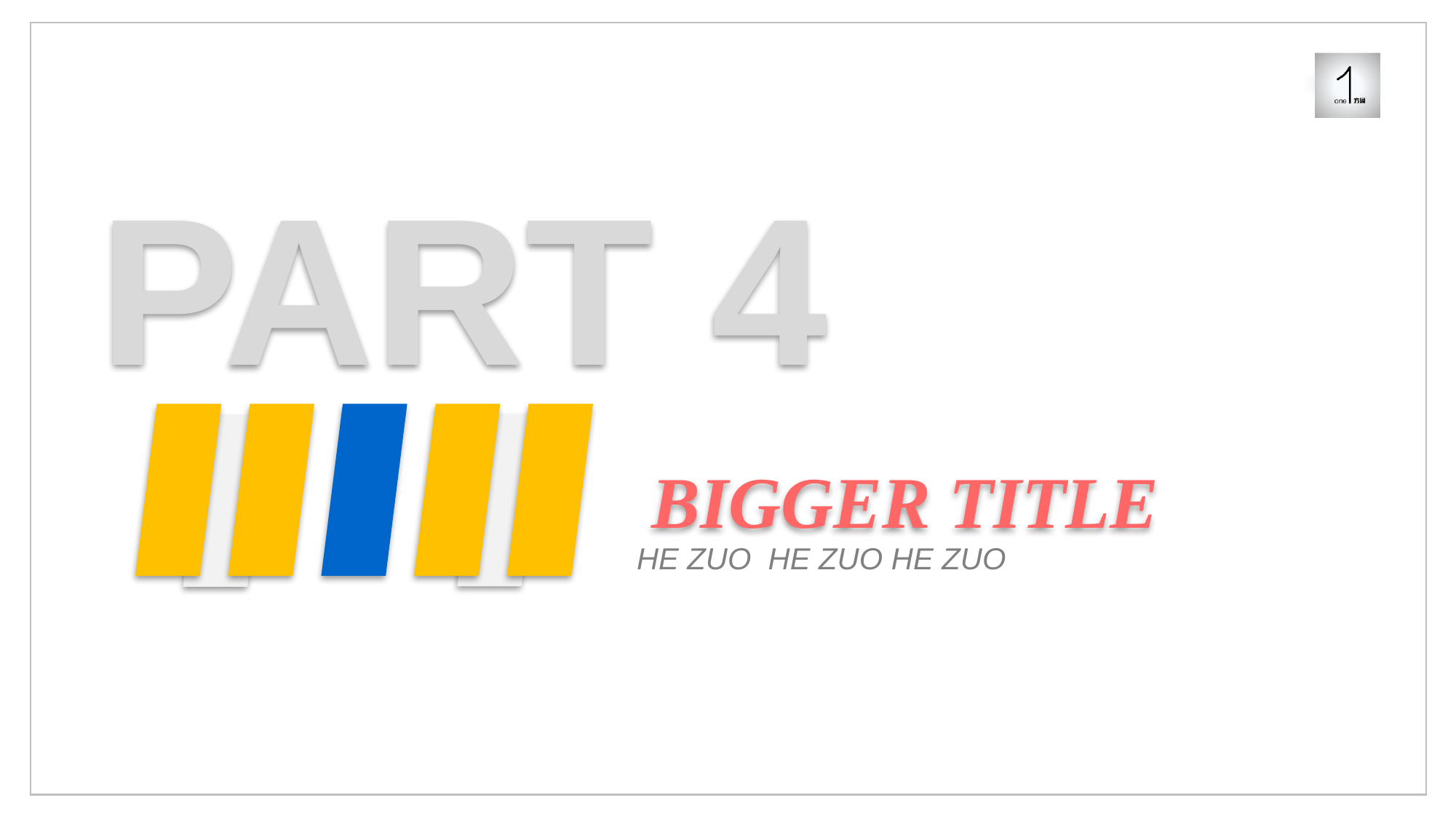

PART 4

BIGGER TITLE
HE ZUO  HE ZUO HE ZUO